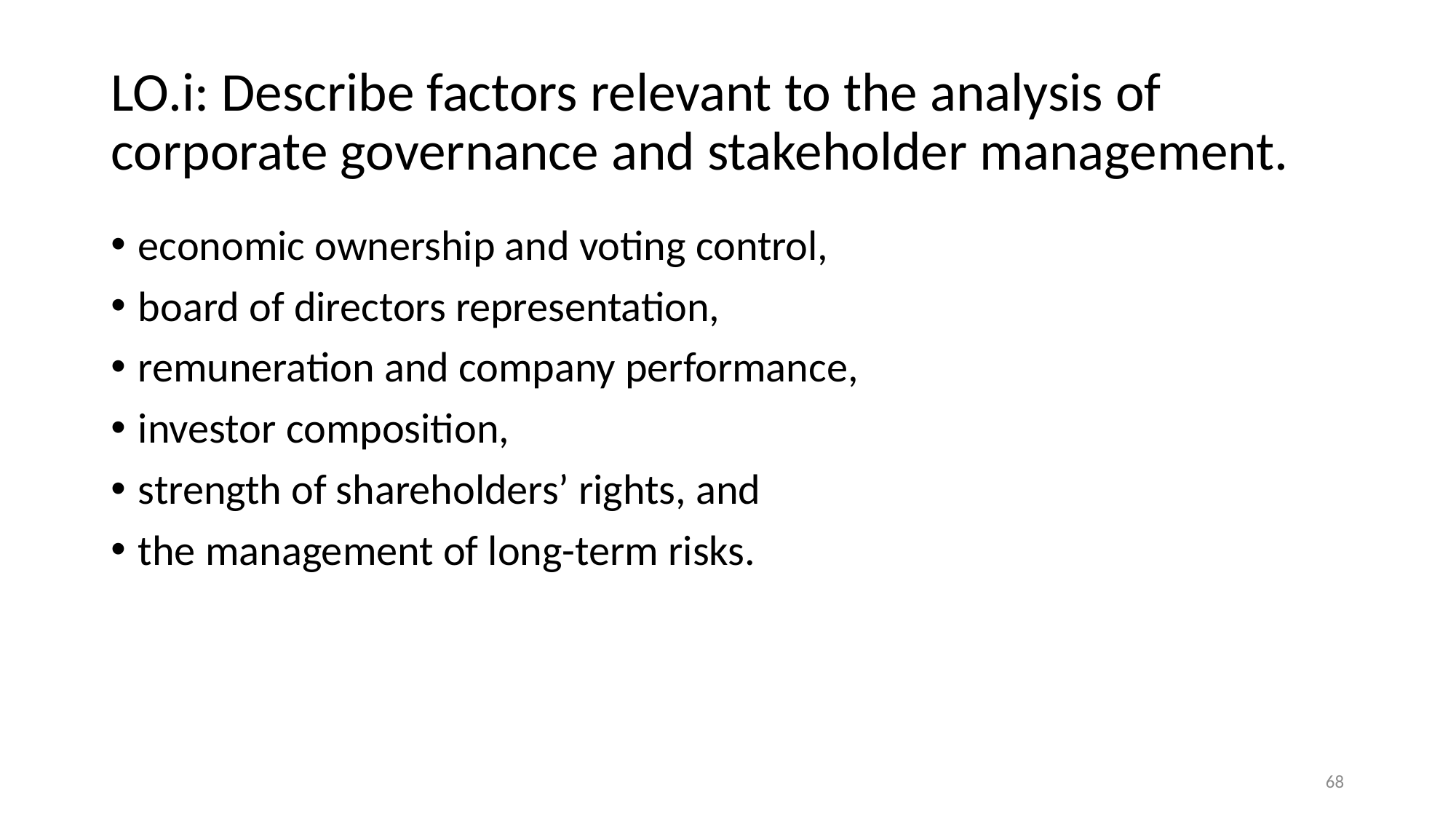

# LO.i: Describe factors relevant to the analysis of corporate governance and stakeholder management.
economic ownership and voting control,
board of directors representation,
remuneration and company performance,
investor composition,
strength of shareholders’ rights, and
the management of long-term risks.
68